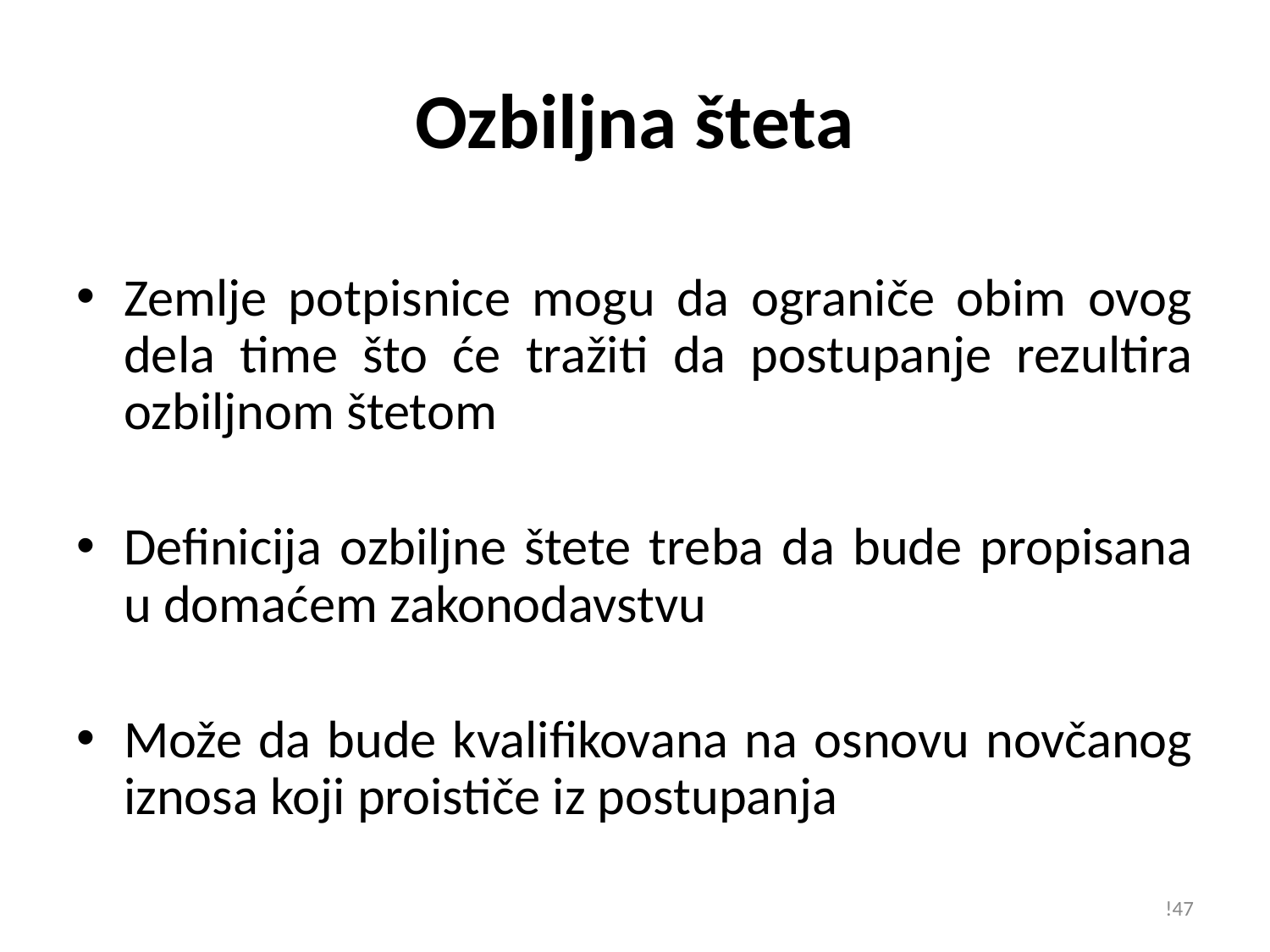

# Ozbiljna šteta
Zemlje potpisnice mogu da ograniče obim ovog dela time što će tražiti da postupanje rezultira ozbiljnom štetom

Definicija ozbiljne štete treba da bude propisana u domaćem zakonodavstvu

Može da bude kvalifikovana na osnovu novčanog iznosa koji proističe iz postupanja
!47